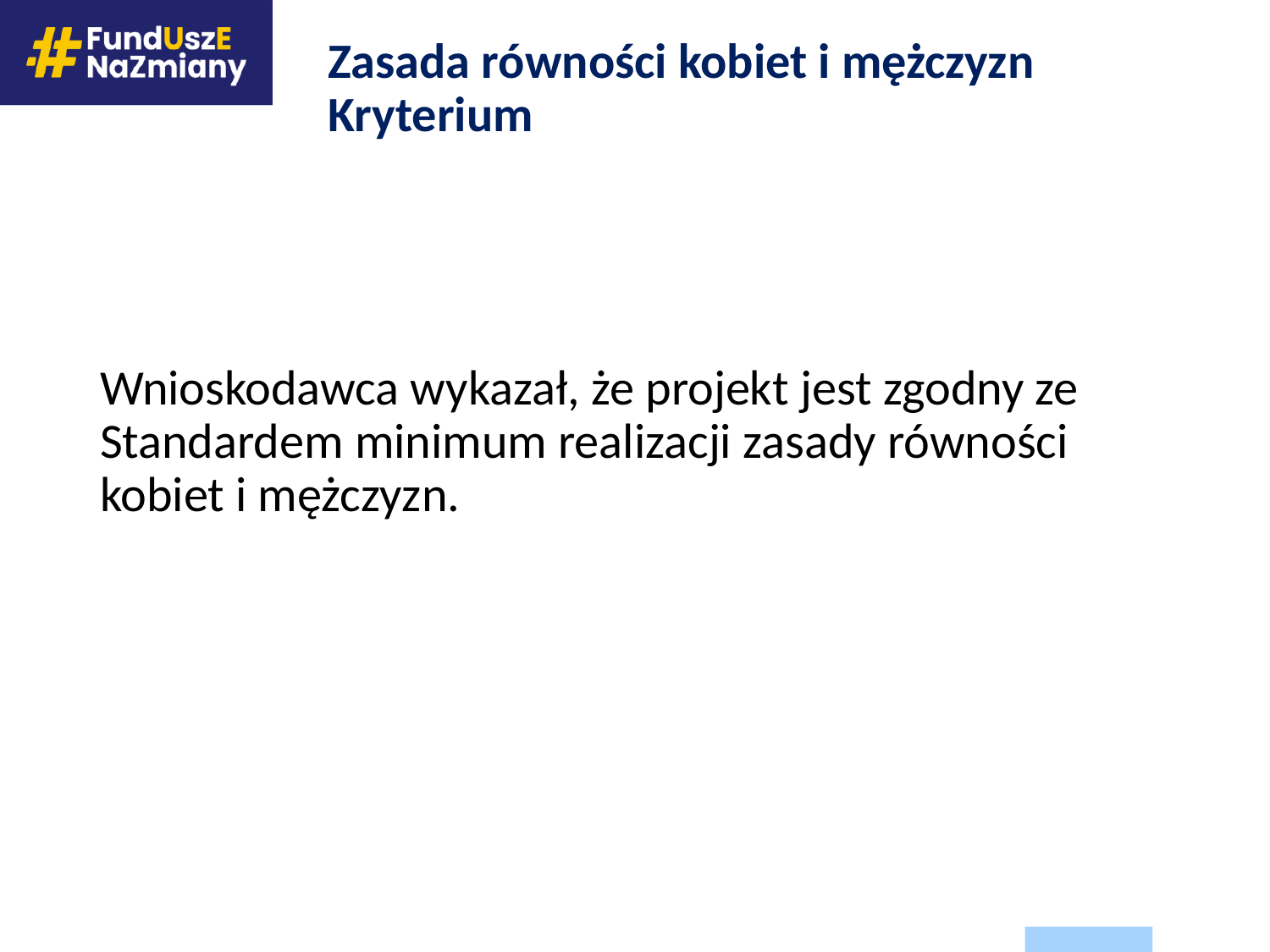

# Zasada równości kobiet i mężczyzn Kryterium

Wnioskodawca wykazał, że projekt jest zgodny ze Standardem minimum realizacji zasady równości kobiet i mężczyzn.